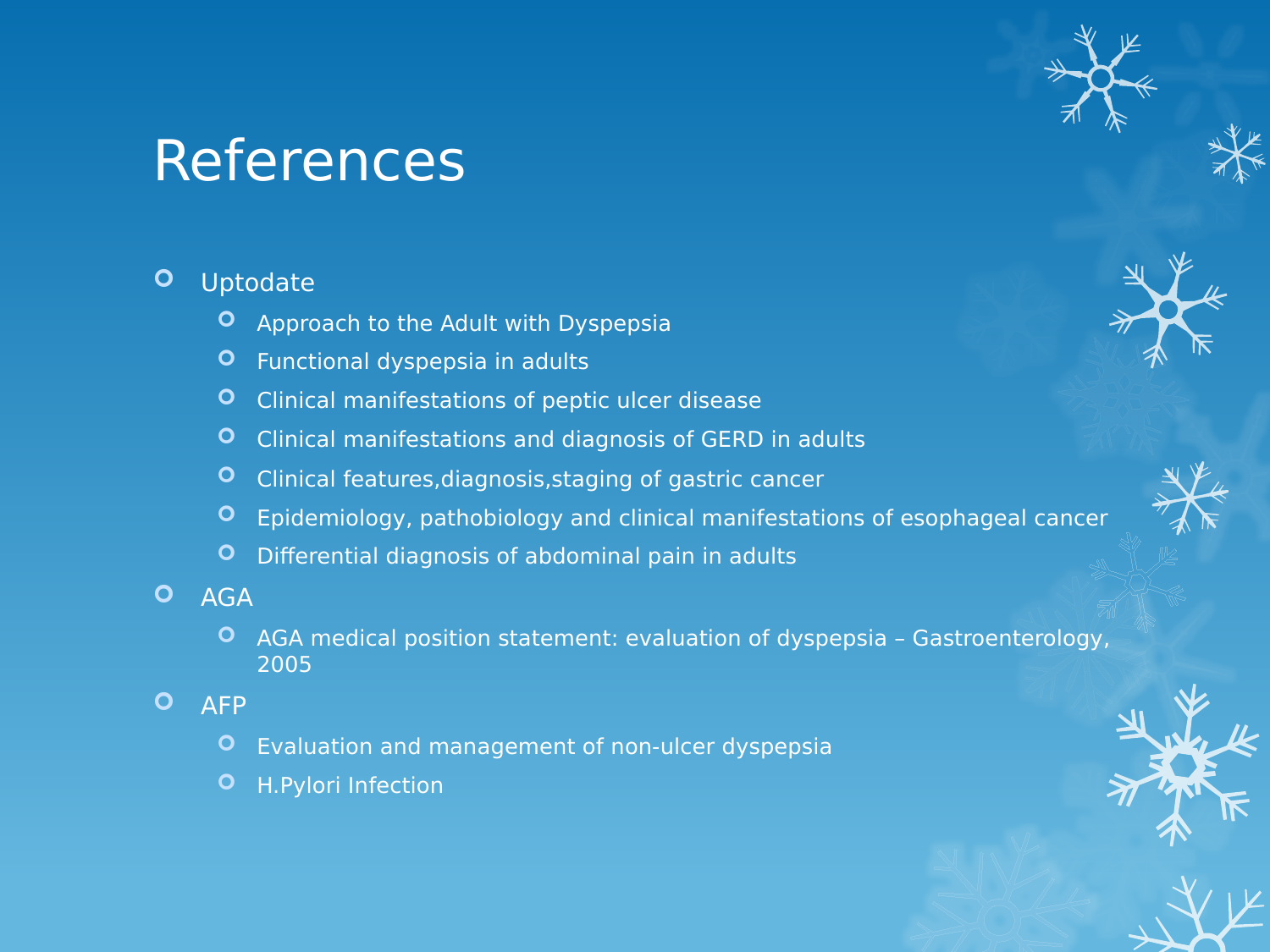

# References
Uptodate
Approach to the Adult with Dyspepsia
Functional dyspepsia in adults
Clinical manifestations of peptic ulcer disease
Clinical manifestations and diagnosis of GERD in adults
Clinical features,diagnosis,staging of gastric cancer
Epidemiology, pathobiology and clinical manifestations of esophageal cancer
Differential diagnosis of abdominal pain in adults
AGA
AGA medical position statement: evaluation of dyspepsia – Gastroenterology, 2005
AFP
Evaluation and management of non-ulcer dyspepsia
H.Pylori Infection